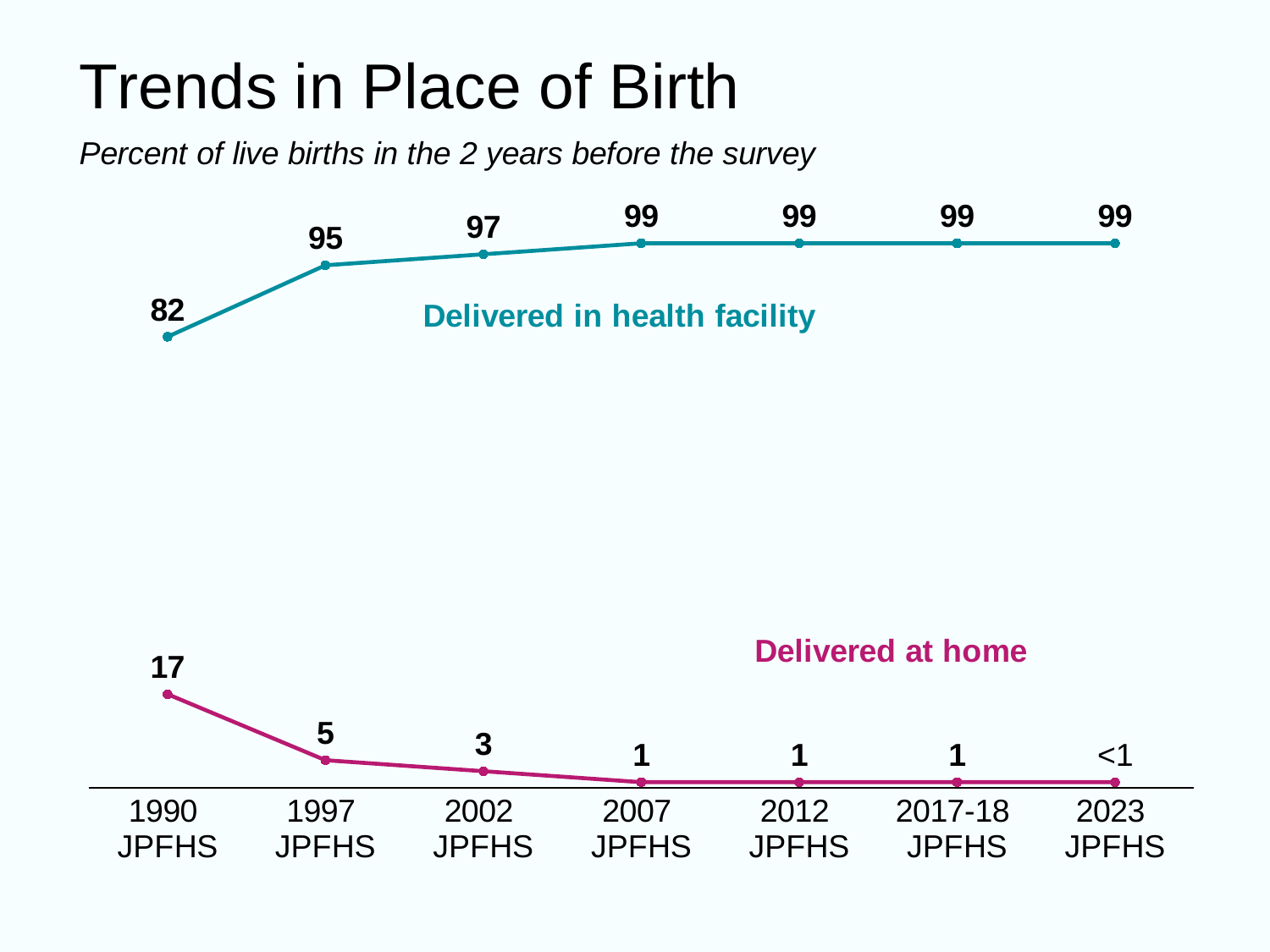

### Chart:

| Category | Health facility | At home |
|---|---|---|
| 1990
JPFHS | 82.0 | 17.0 |
| 1997
JPFHS | 95.0 | 5.0 |
| 2002
JPFHS | 97.0 | 3.0 |
| 2007
JPFHS | 99.0 | 1.0 |
| 2012
JPFHS | 99.0 | 1.0 |
| 2017-18
JPFHS | 99.0 | 1.0 |
| 2023
JPFHS | 99.0 | 1.0 |